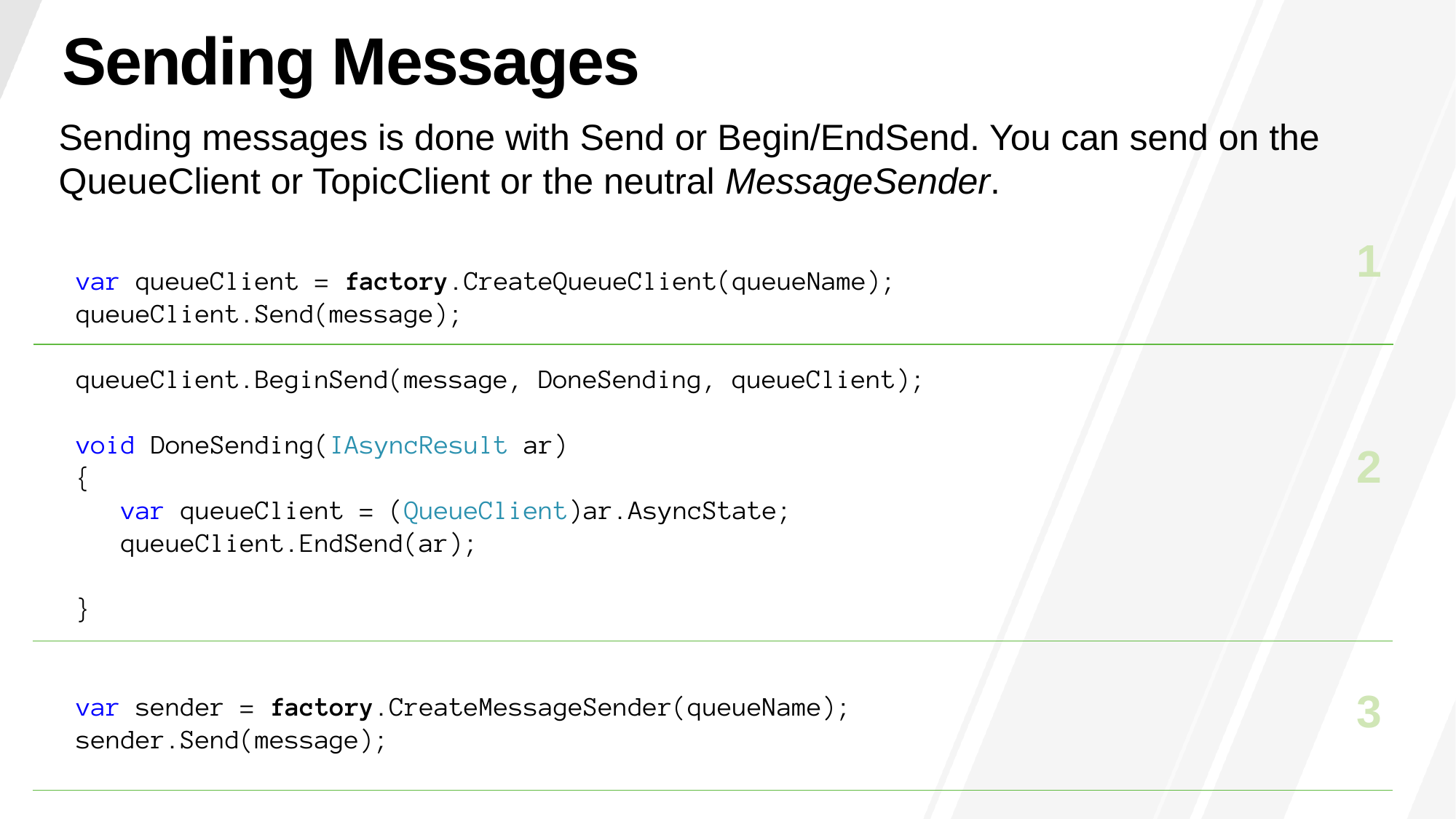

# Sending Messages
Sending messages is done with Send or Begin/EndSend. You can send on the QueueClient or TopicClient or the neutral MessageSender.

var queueClient = factory.CreateQueueClient(queueName);
queueClient.Send(message);
queueClient.BeginSend(message, DoneSending, queueClient);
void DoneSending(IAsyncResult ar)
{
   var queueClient = (QueueClient)ar.AsyncState;
   queueClient.EndSend(ar);

}
var sender = factory.CreateMessageSender(queueName);
sender.Send(message);

1
2
3